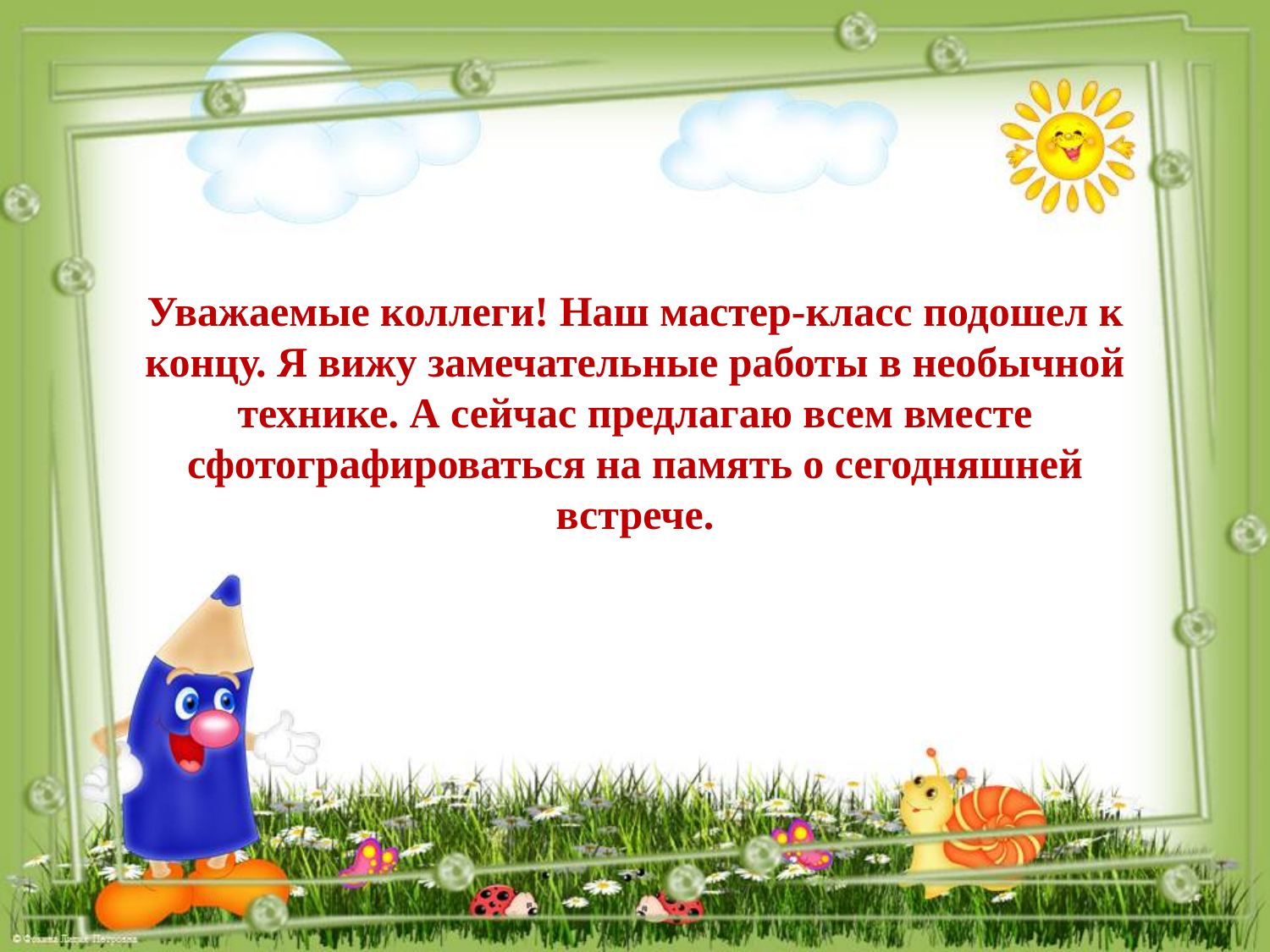

Уважаемые коллеги! Наш мастер-класс подошел к концу. Я вижу замечательные работы в необычной технике. А сейчас предлагаю всем вместе сфотографироваться на память о сегодняшней встрече.